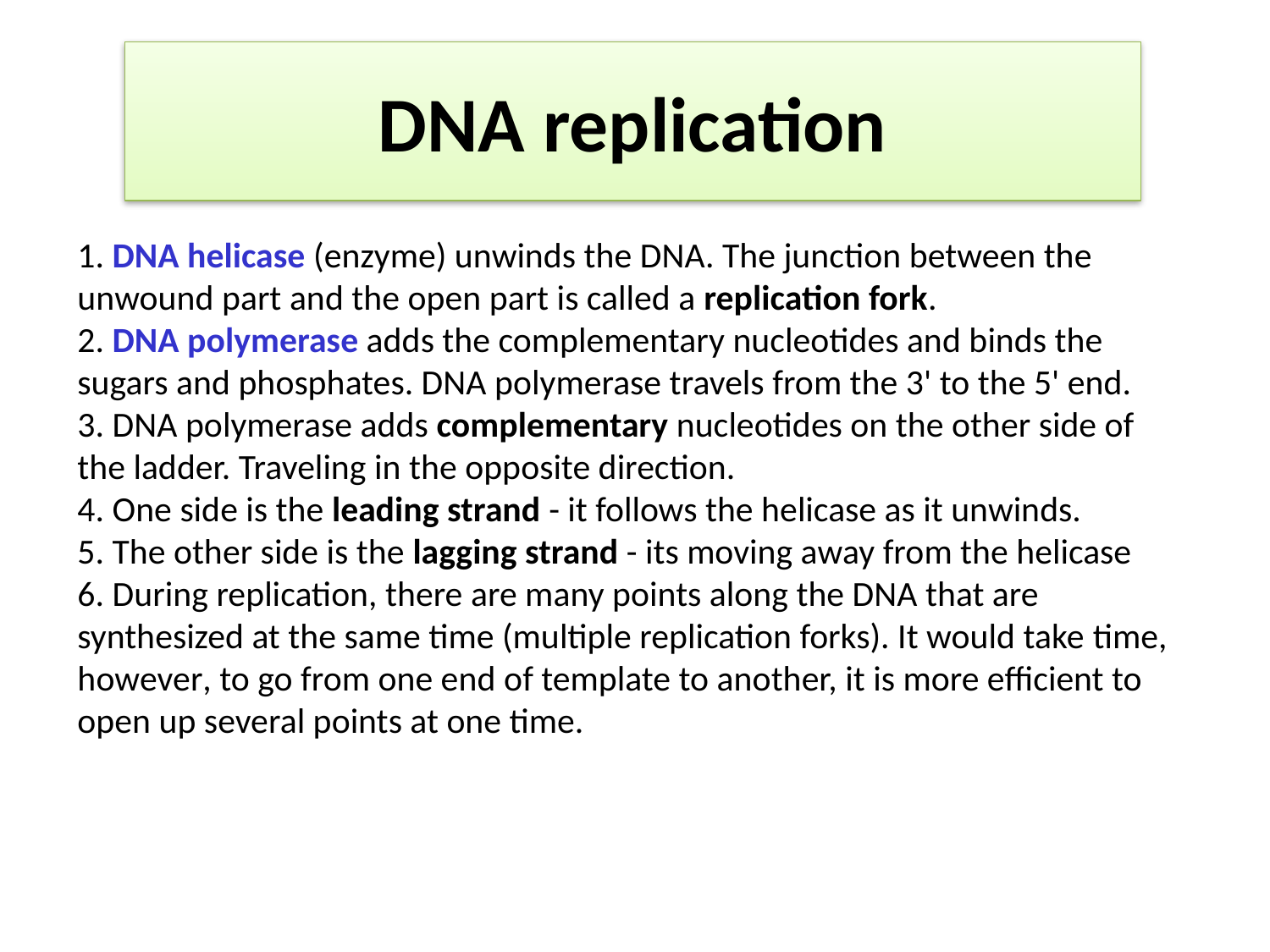

# DNA replication
1. DNA helicase (enzyme) unwinds the DNA. The junction between the unwound part and the open part is called a replication fork.
2. DNA polymerase adds the complementary nucleotides and binds the sugars and phosphates. DNA polymerase travels from the 3' to the 5' end.
3. DNA polymerase adds complementary nucleotides on the other side of the ladder. Traveling in the opposite direction.
4. One side is the leading strand - it follows the helicase as it unwinds.
5. The other side is the lagging strand - its moving away from the helicase
6. During replication, there are many points along the DNA that are synthesized at the same time (multiple replication forks). It would take time, however, to go from one end of template to another, it is more efficient to open up several points at one time.